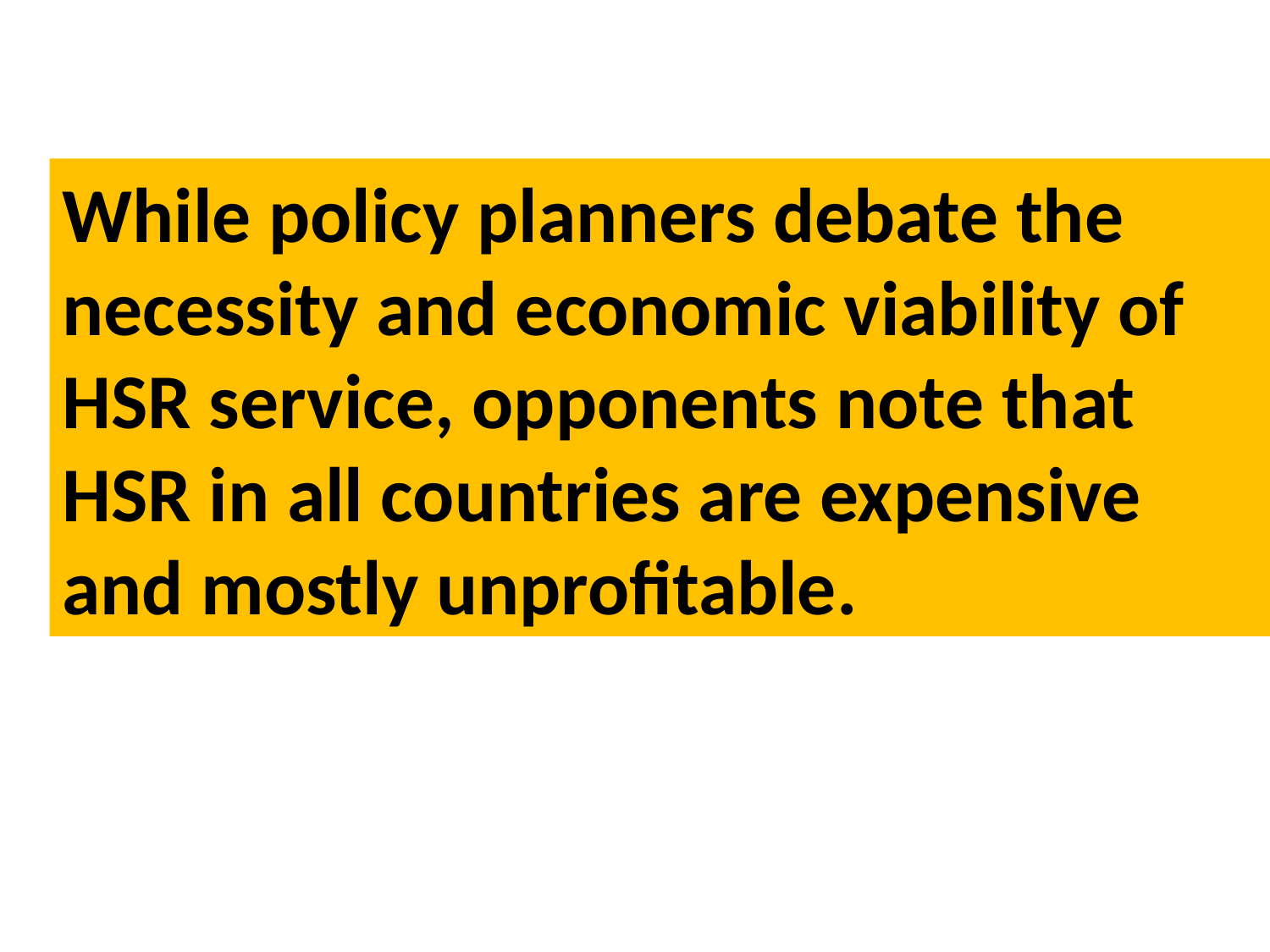

While policy planners debate the necessity and economic viability of HSR service, opponents note that HSR in all countries are expensive and mostly unprofitable.